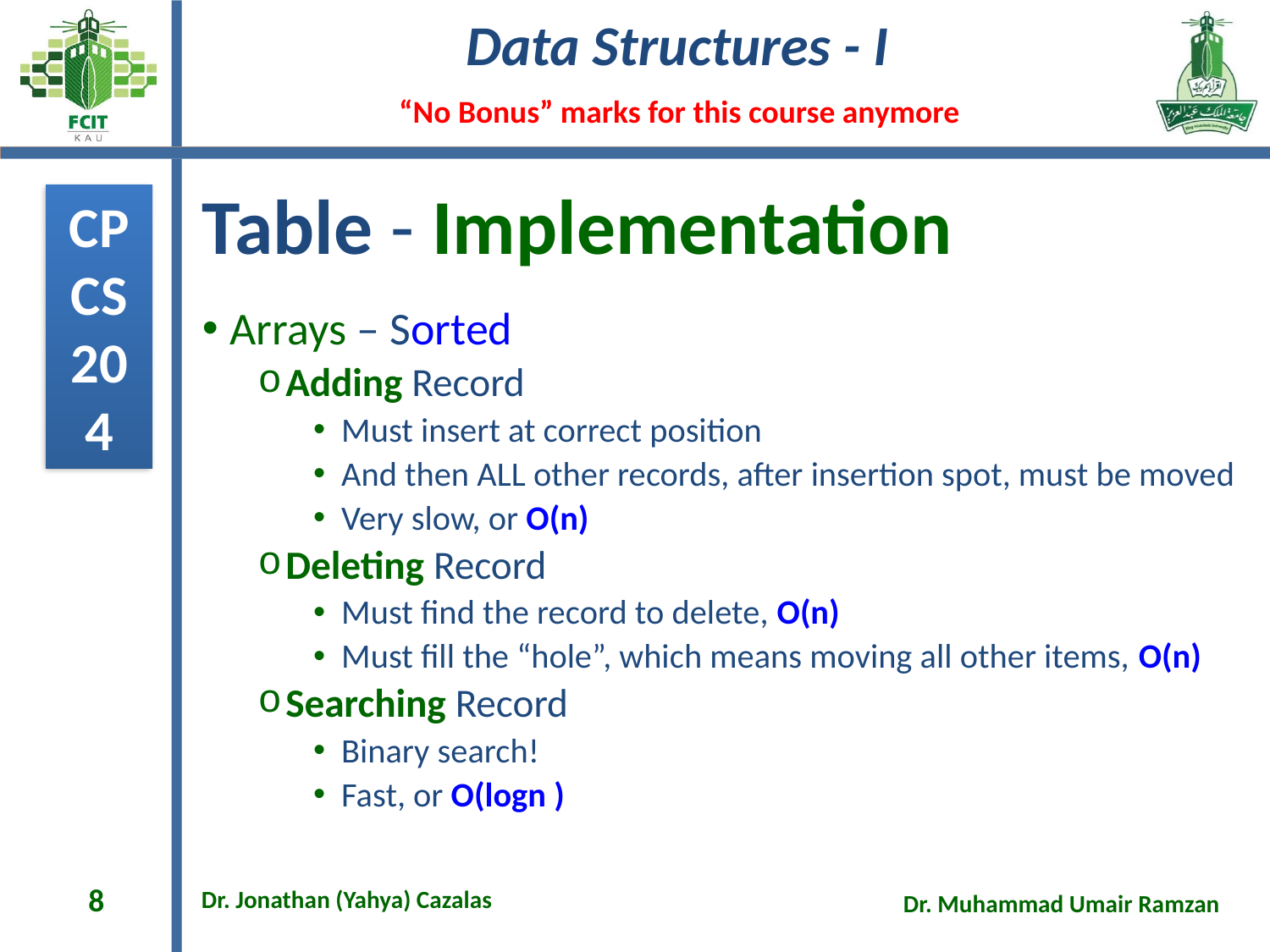

# Table - Implementation
Arrays – Sorted
Adding Record
Must insert at correct position
And then ALL other records, after insertion spot, must be moved
Very slow, or O(n)
Deleting Record
Must find the record to delete, O(n)
Must fill the “hole”, which means moving all other items, O(n)
Searching Record
Binary search!
Fast, or O(logn )
8